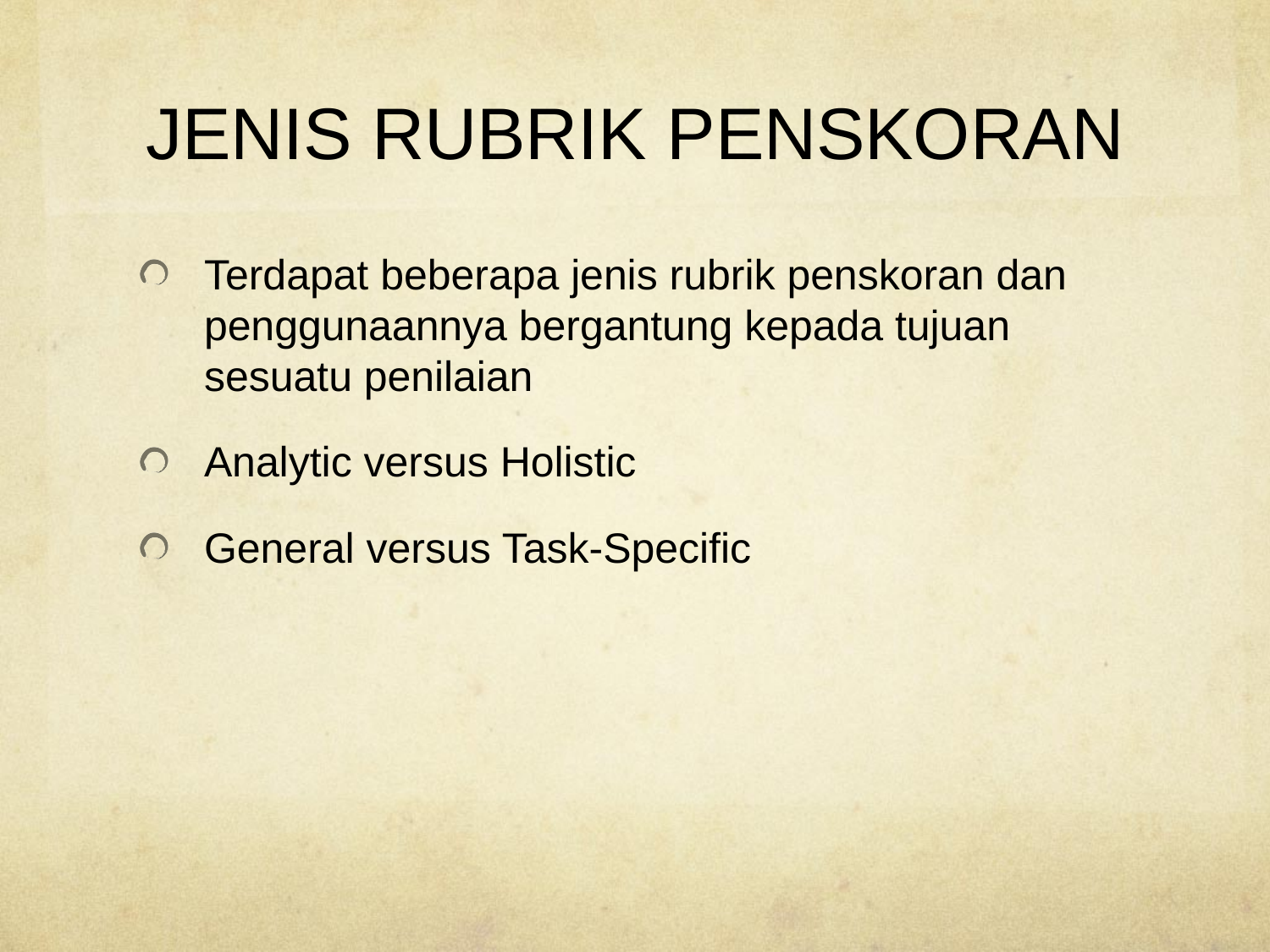

# JENIS RUBRIK PENSKORAN
Terdapat beberapa jenis rubrik penskoran dan penggunaannya bergantung kepada tujuan sesuatu penilaian
Analytic versus Holistic
General versus Task-Specific